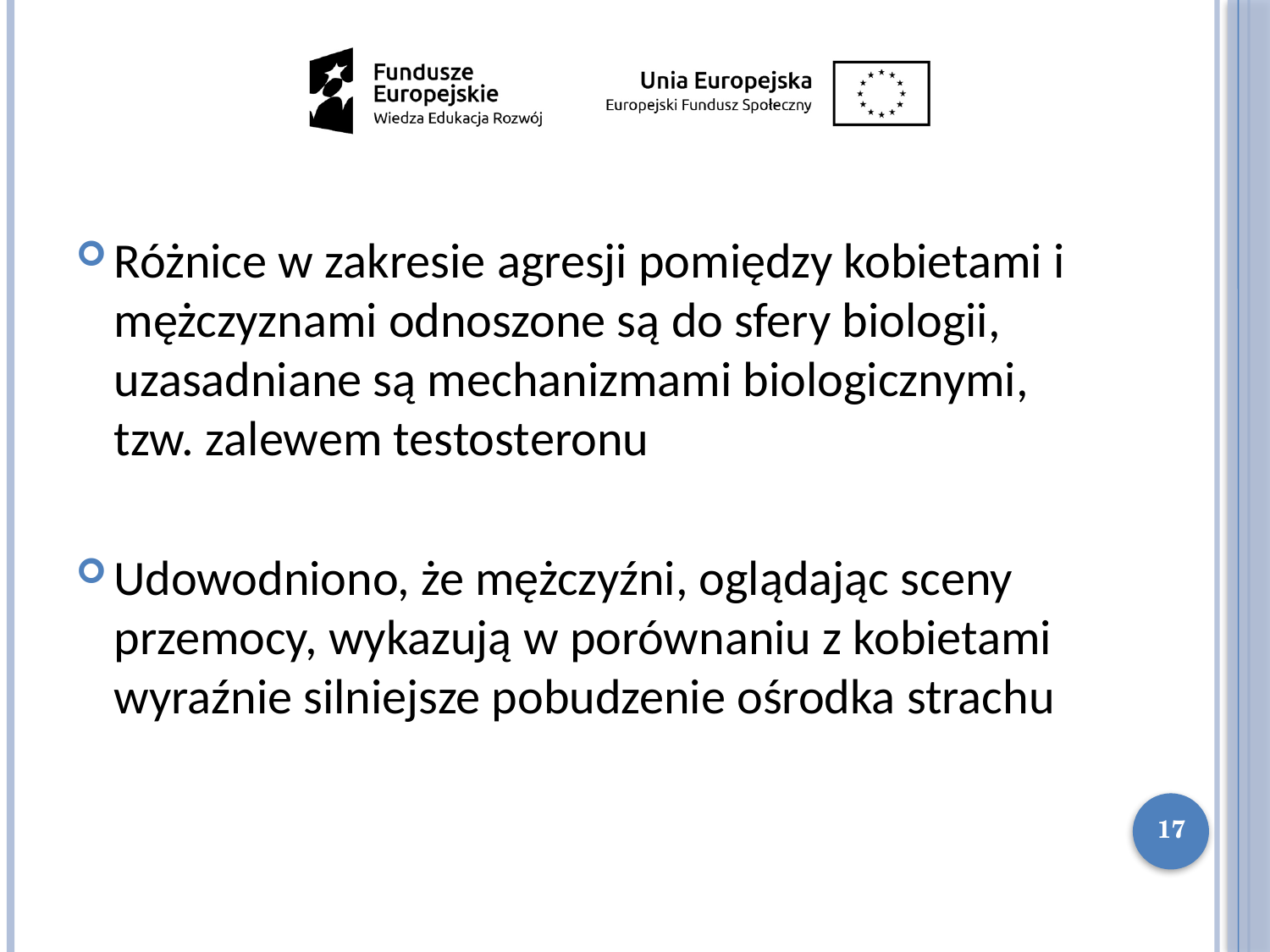

Różnice w zakresie agresji pomiędzy kobietami i mężczyznami odnoszone są do sfery biologii, uzasadniane są mechanizmami biologicznymi, tzw. zalewem testosteronu

Udowodniono, że mężczyźni, oglądając sceny przemocy, wykazują w porównaniu z kobietami wyraźnie silniejsze pobudzenie ośrodka strachu
17